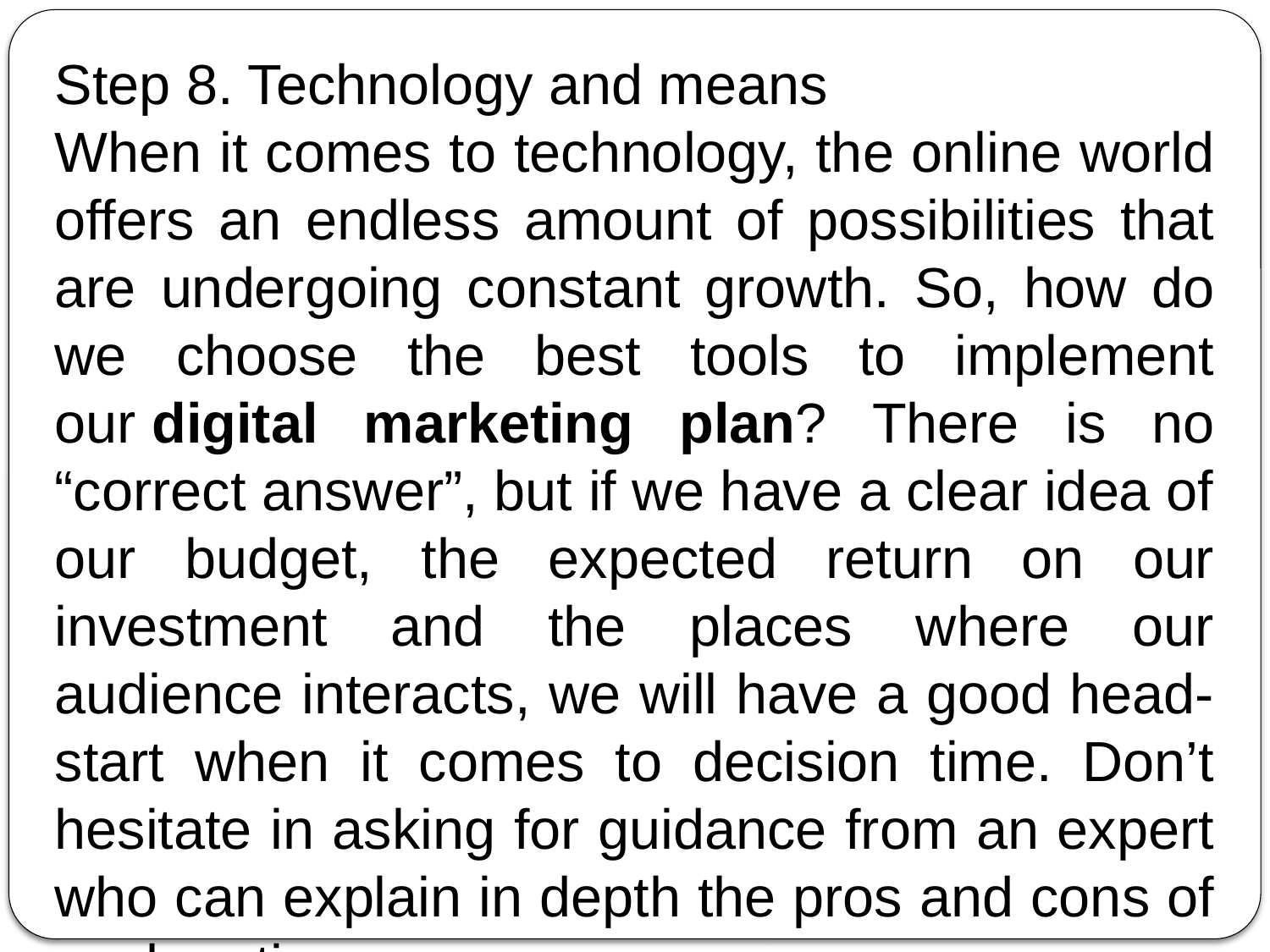

Step 8. Technology and means
When it comes to technology, the online world offers an endless amount of possibilities that are undergoing constant growth. So, how do we choose the best tools to implement our digital marketing plan? There is no “correct answer”, but if we have a clear idea of our budget, the expected return on our investment and the places where our audience interacts, we will have a good head-start when it comes to decision time. Don’t hesitate in asking for guidance from an expert who can explain in depth the pros and cons of each option.